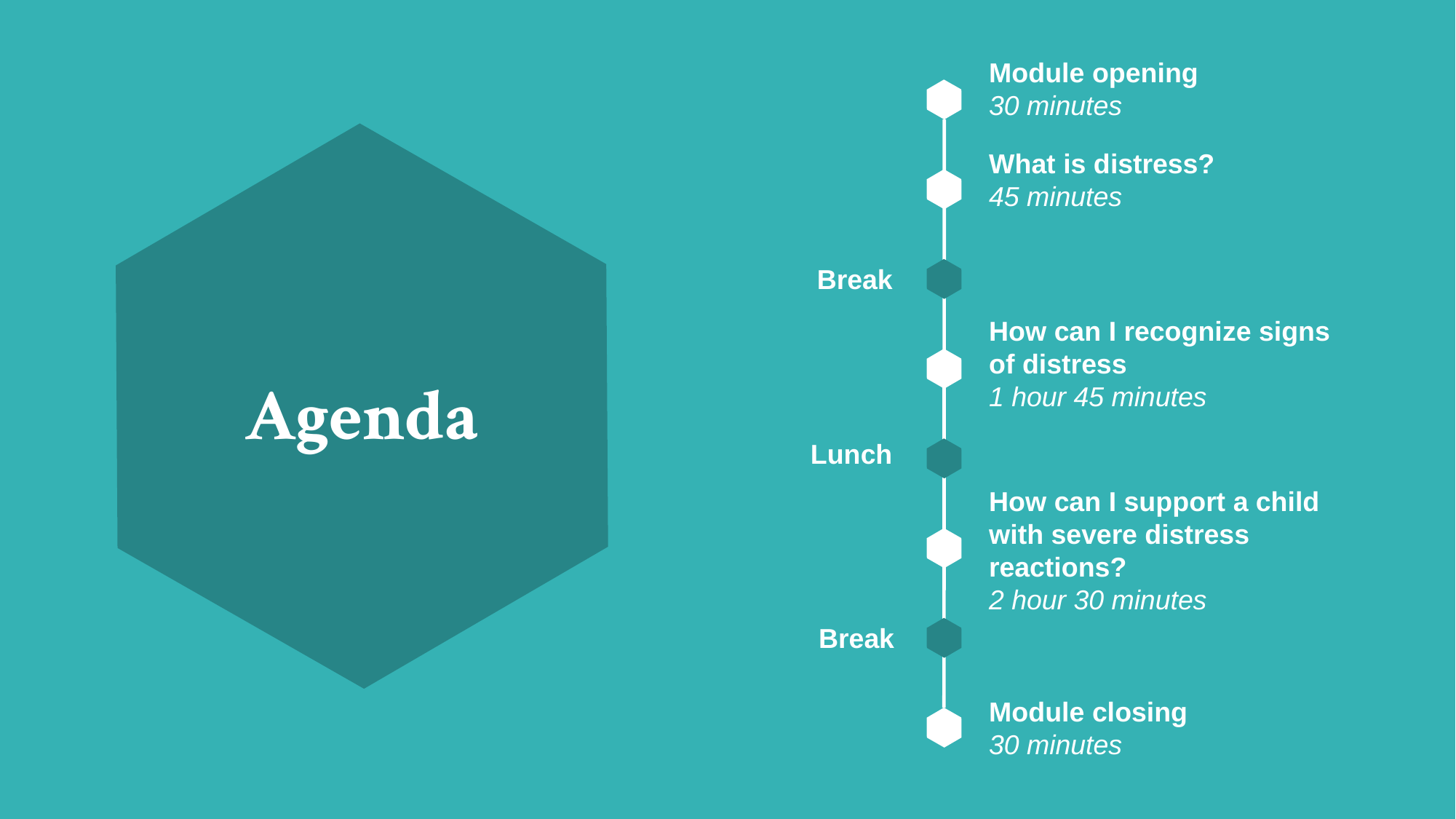

Module opening
30 minutes

What is distress?
45 minutes

Break

How can I recognize signs of distress
1 hour 45 minutes

# Agenda
Lunch

How can I support a child with severe distress reactions?
2 hour 30 minutes

Break

Module closing
30 minutes